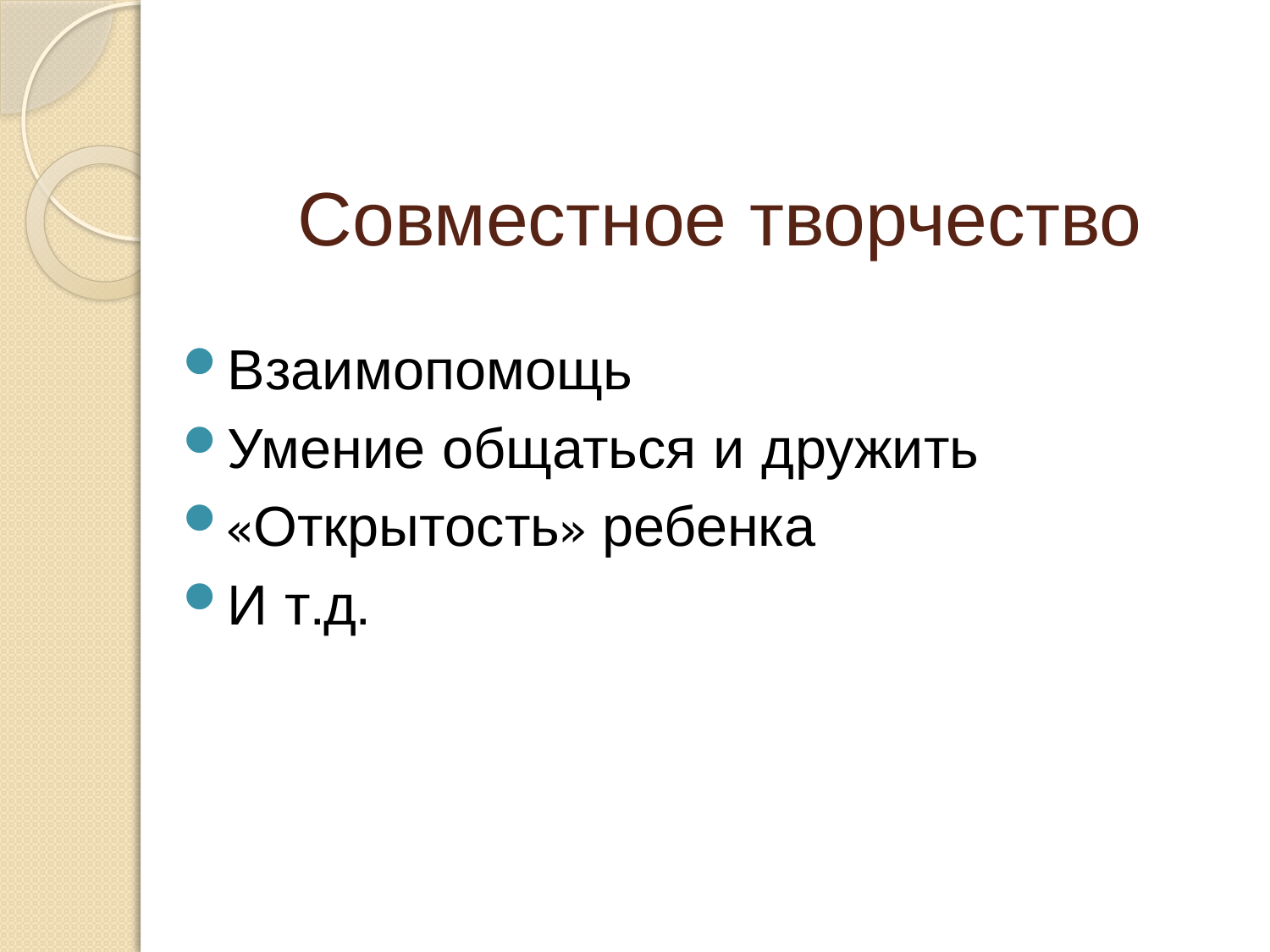

# Совместное творчество
Взаимопомощь
Умение общаться и дружить
«Открытость» ребенка
И т.д.